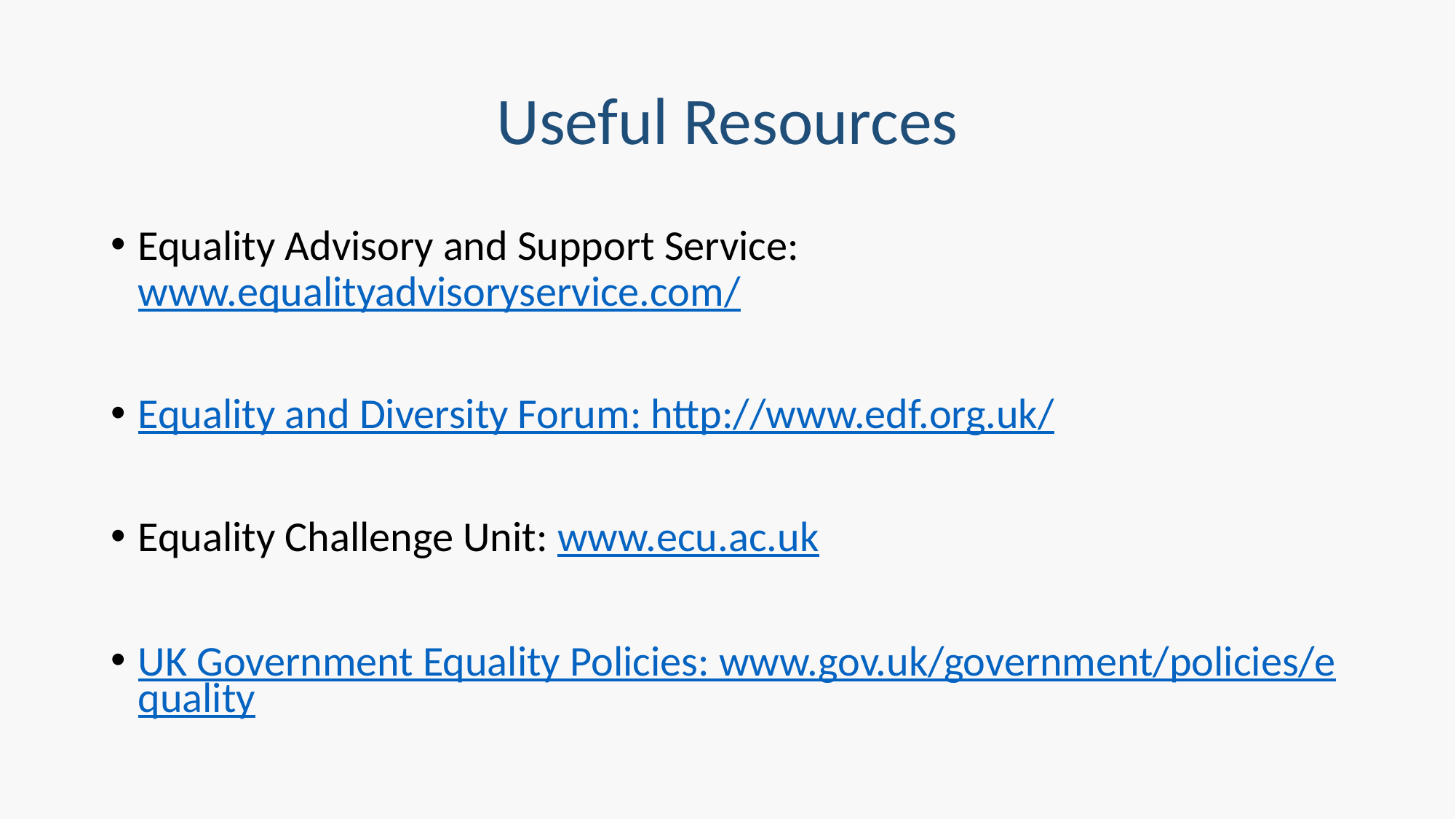

# Useful Resources
Equality Advisory and Support Service: www.equalityadvisoryservice.com/

Equality and Diversity Forum: http://www.edf.org.uk/

Equality Challenge Unit: www.ecu.ac.uk

UK Government Equality Policies: www.gov.uk/government/policies/equality